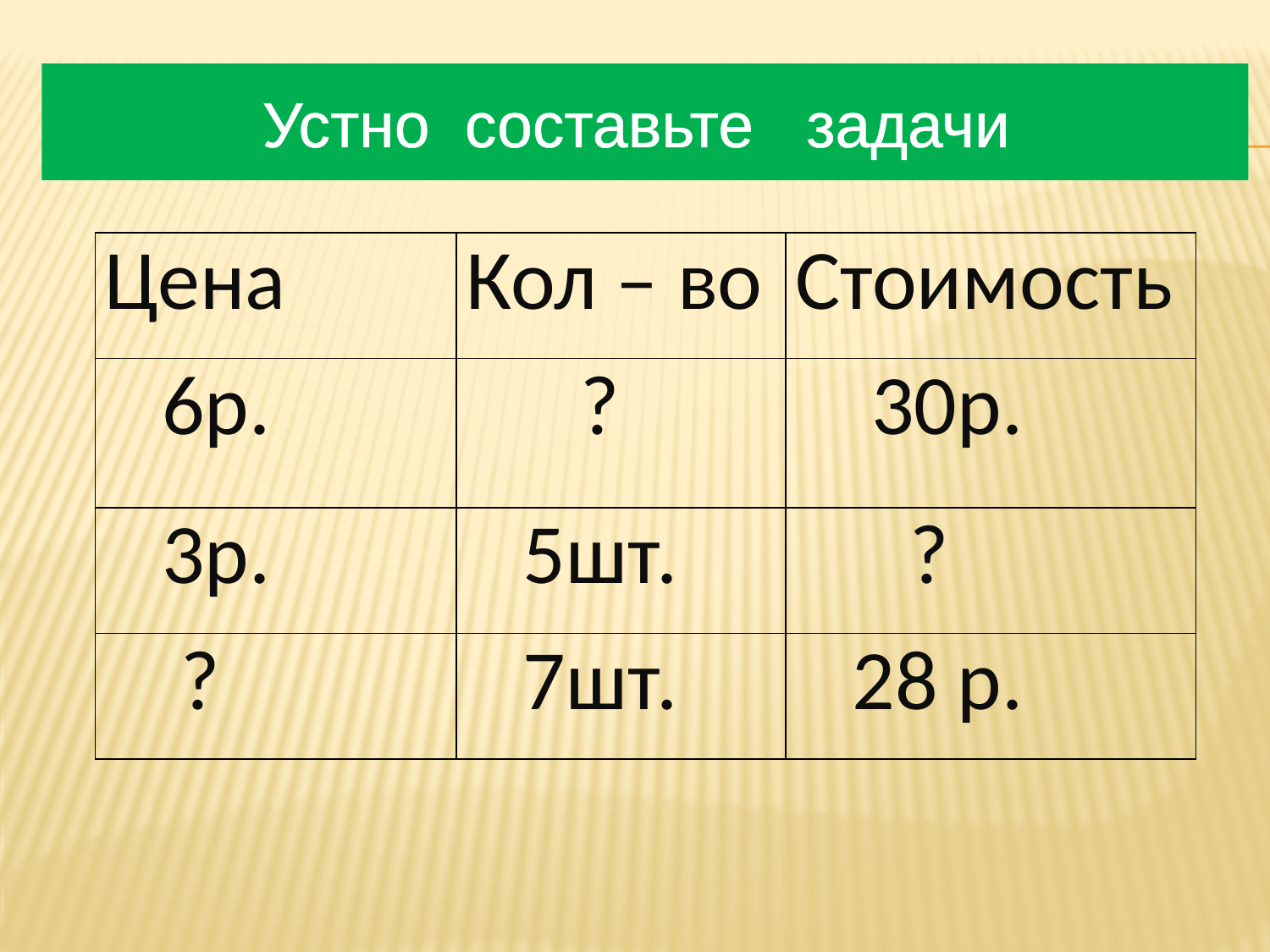

# Устно  составьте   задачи
| Цена | Кол – во | Стоимость |
| --- | --- | --- |
| 6р. | ? | 30р. |
| 3р. | 5шт. | ? |
| ? | 7шт. | 28 р. |